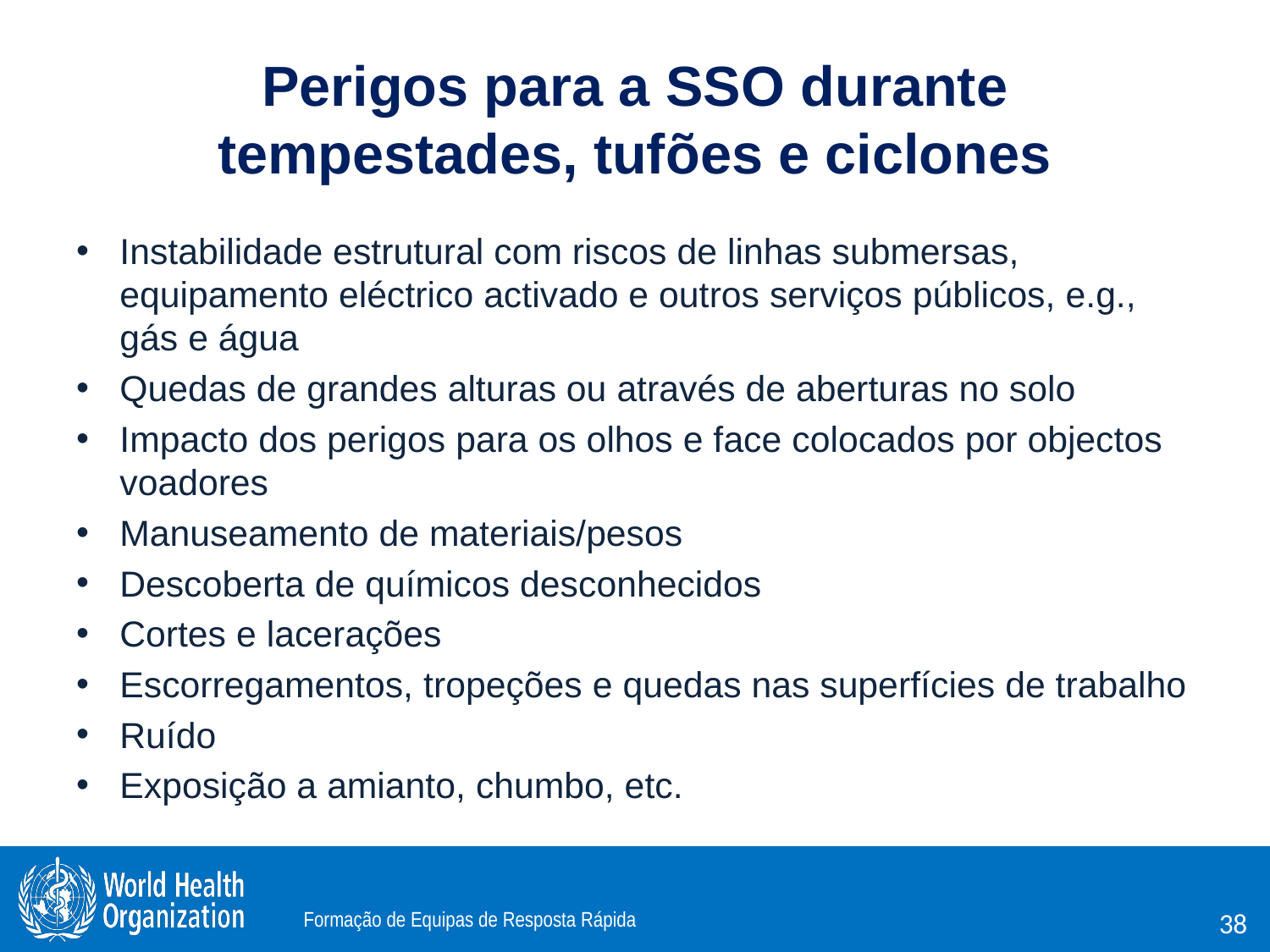

# Perigos para a SSO durante tempestades, tufões e ciclones
Instabilidade estrutural com riscos de linhas submersas, equipamento eléctrico activado e outros serviços públicos, e.g., gás e água
Quedas de grandes alturas ou através de aberturas no solo
Impacto dos perigos para os olhos e face colocados por objectos voadores
Manuseamento de materiais/pesos
Descoberta de químicos desconhecidos
Cortes e lacerações
Escorregamentos, tropeções e quedas nas superfícies de trabalho
Ruído
Exposição a amianto, chumbo, etc.